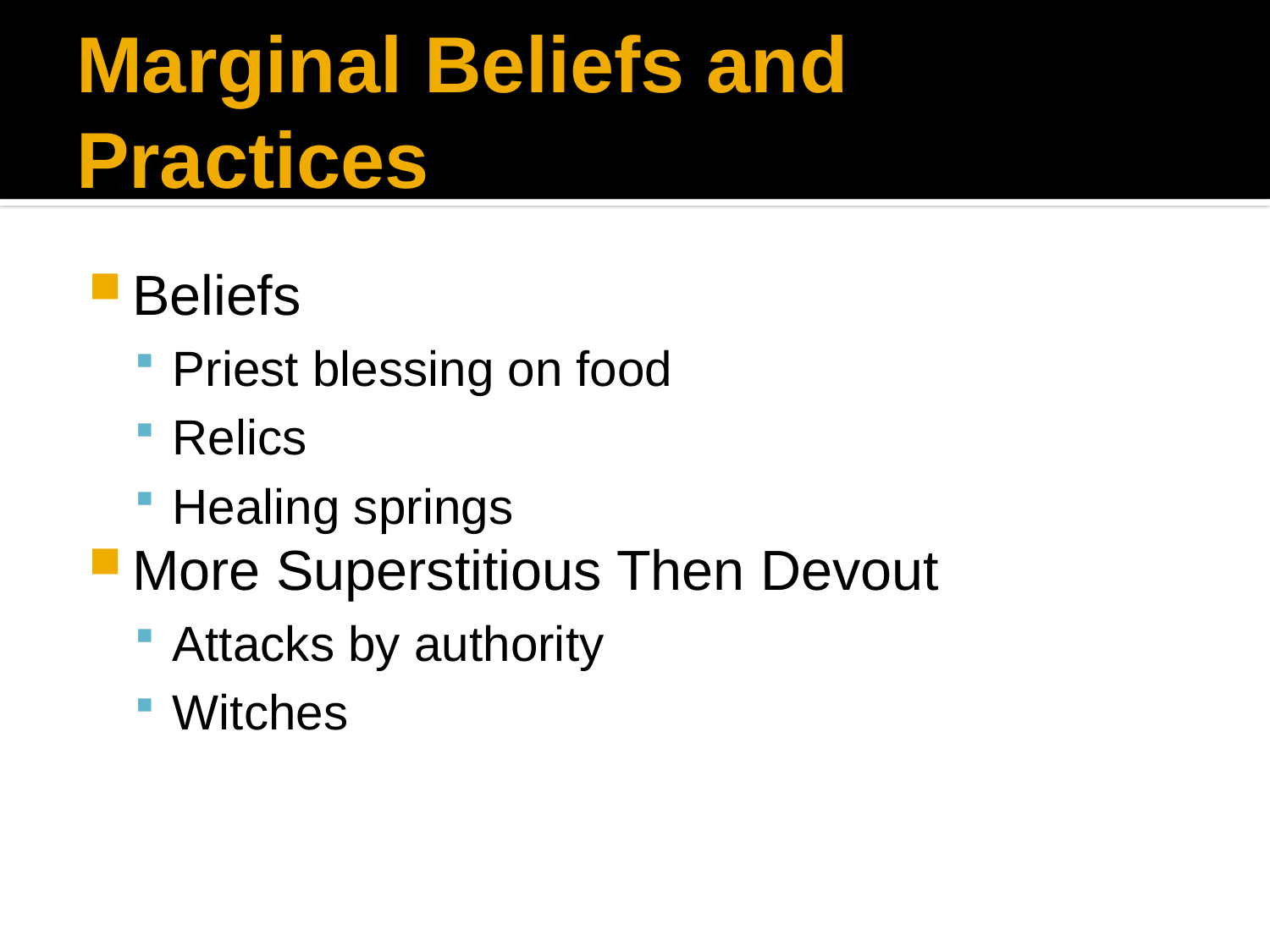

# Marginal Beliefs and Practices
Beliefs
Priest blessing on food
Relics
Healing springs
More Superstitious Then Devout
Attacks by authority
Witches